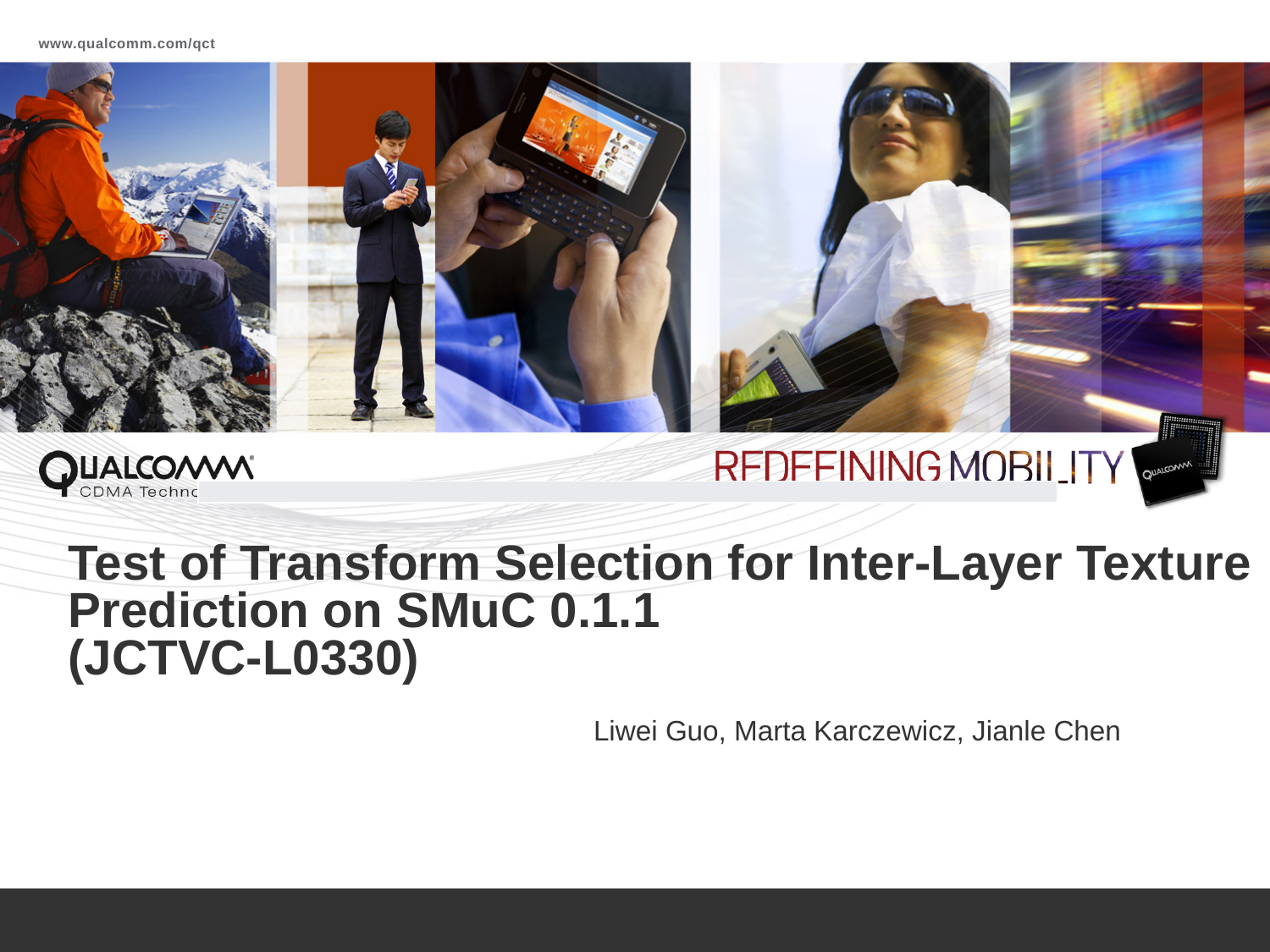

|  |
| --- |
# Test of Transform Selection for Inter-Layer Texture Prediction on SMuC 0.1.1 (JCTVC-L0330)
Liwei Guo, Marta Karczewicz, Jianle Chen